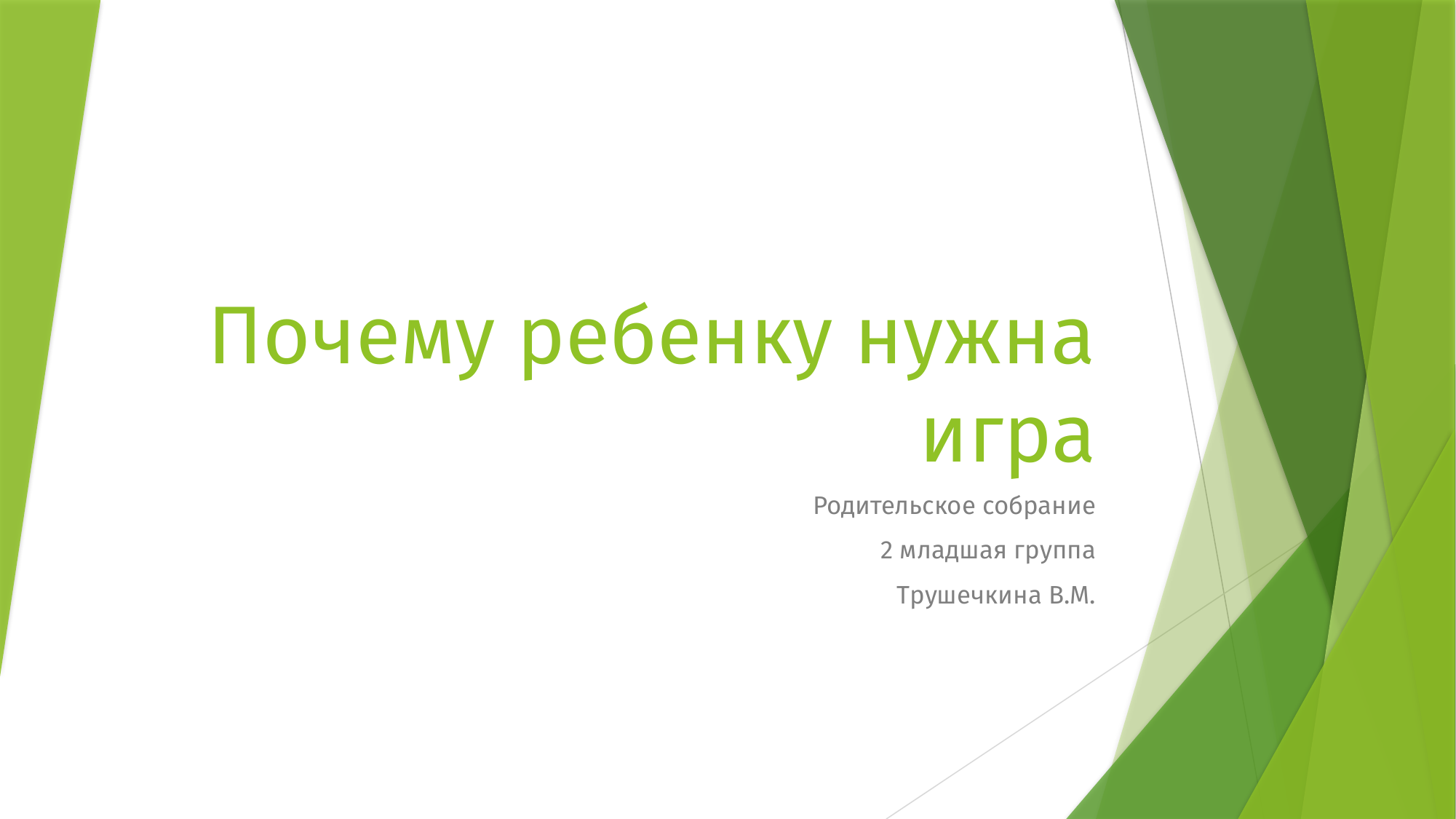

# Почему ребенку нужна игра
Родительское собрание
2 младшая группа
Трушечкина В.М.